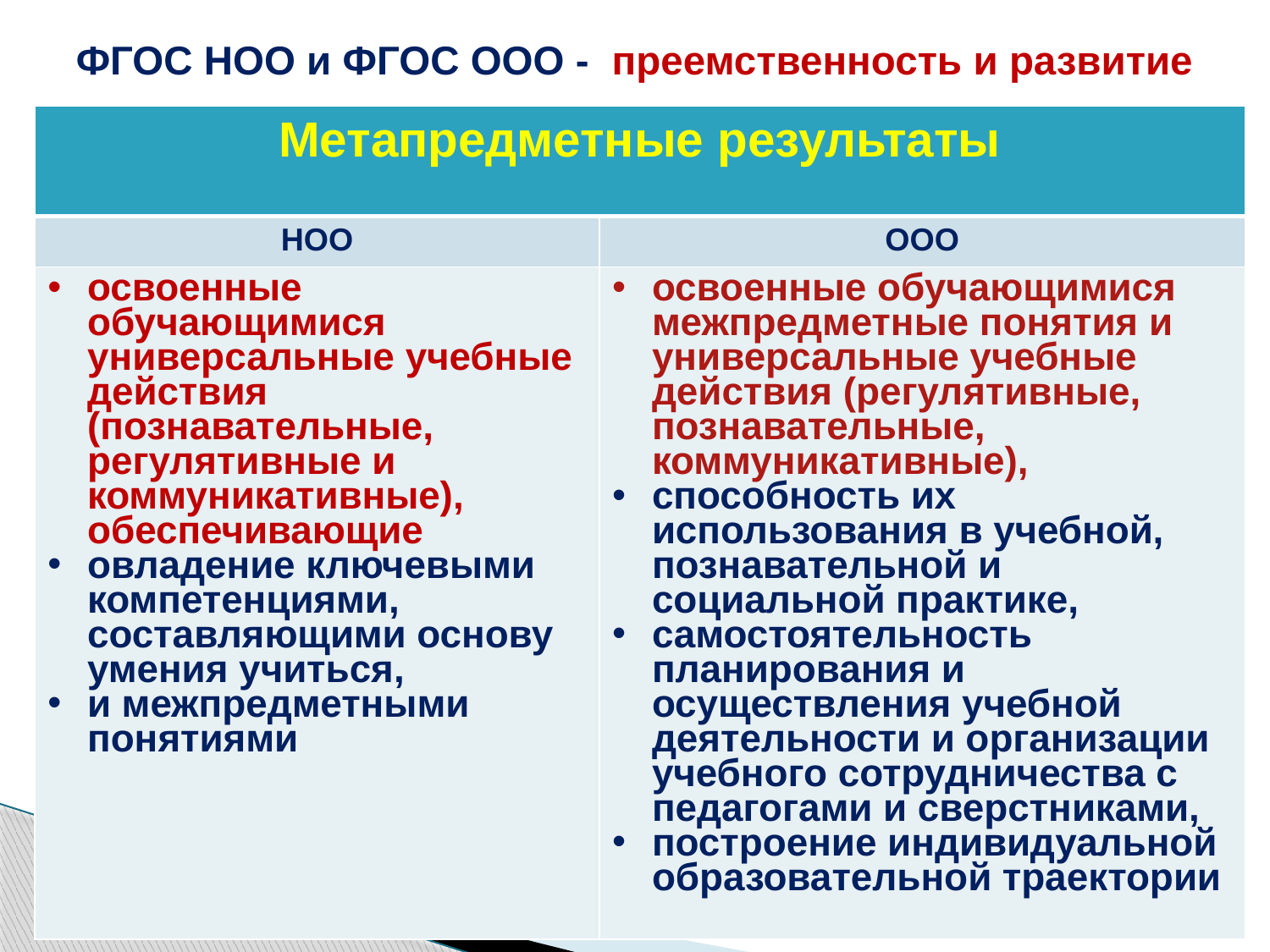

# ФГОС НОО и ФГОС ООО -  преемственность и развитие
| Метапредметные результаты |  |
| --- | --- |
| НОО | ООО |
| освоенные обучающимися универсальные учебные действия (познавательные, регулятивные и коммуникативные), обеспечивающие овладение ключевыми компетенциями, составляющими основу умения учиться, и межпредметными понятиями | освоенные обучающимися межпредметные понятия и универсальные учебные действия (регулятивные, познавательные, коммуникативные), способность их использования в учебной, познавательной и социальной практике, самостоятельность планирования и осуществления учебной деятельности и организации учебного сотрудничества с педагогами и сверстниками, построение индивидуальной образовательной траектории |